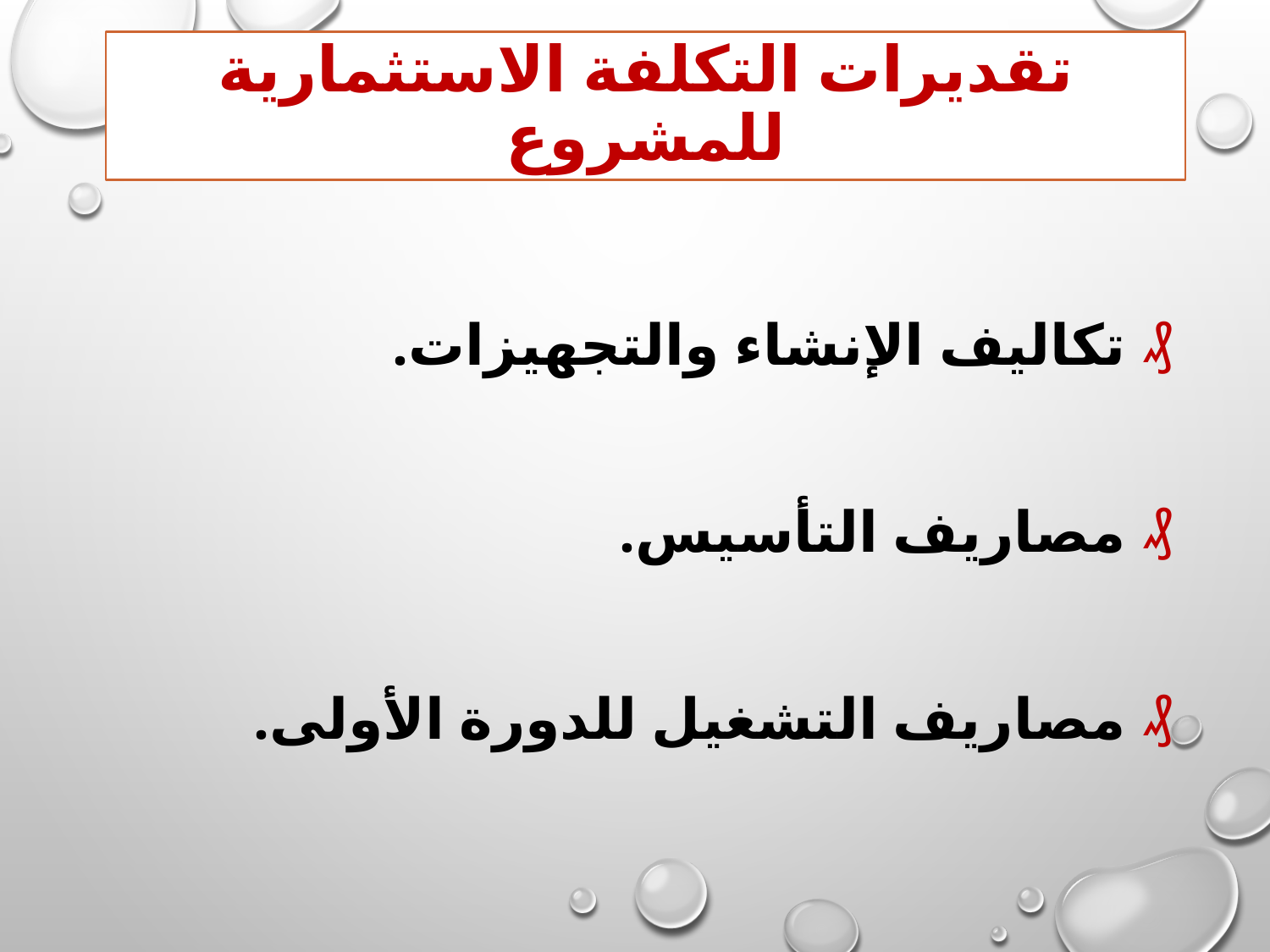

# تقديرات التكلفة الاستثمارية للمشروع
 تكاليف الإنشاء والتجهيزات.
 مصاريف التأسيس.
 مصاريف التشغيل للدورة الأولى.